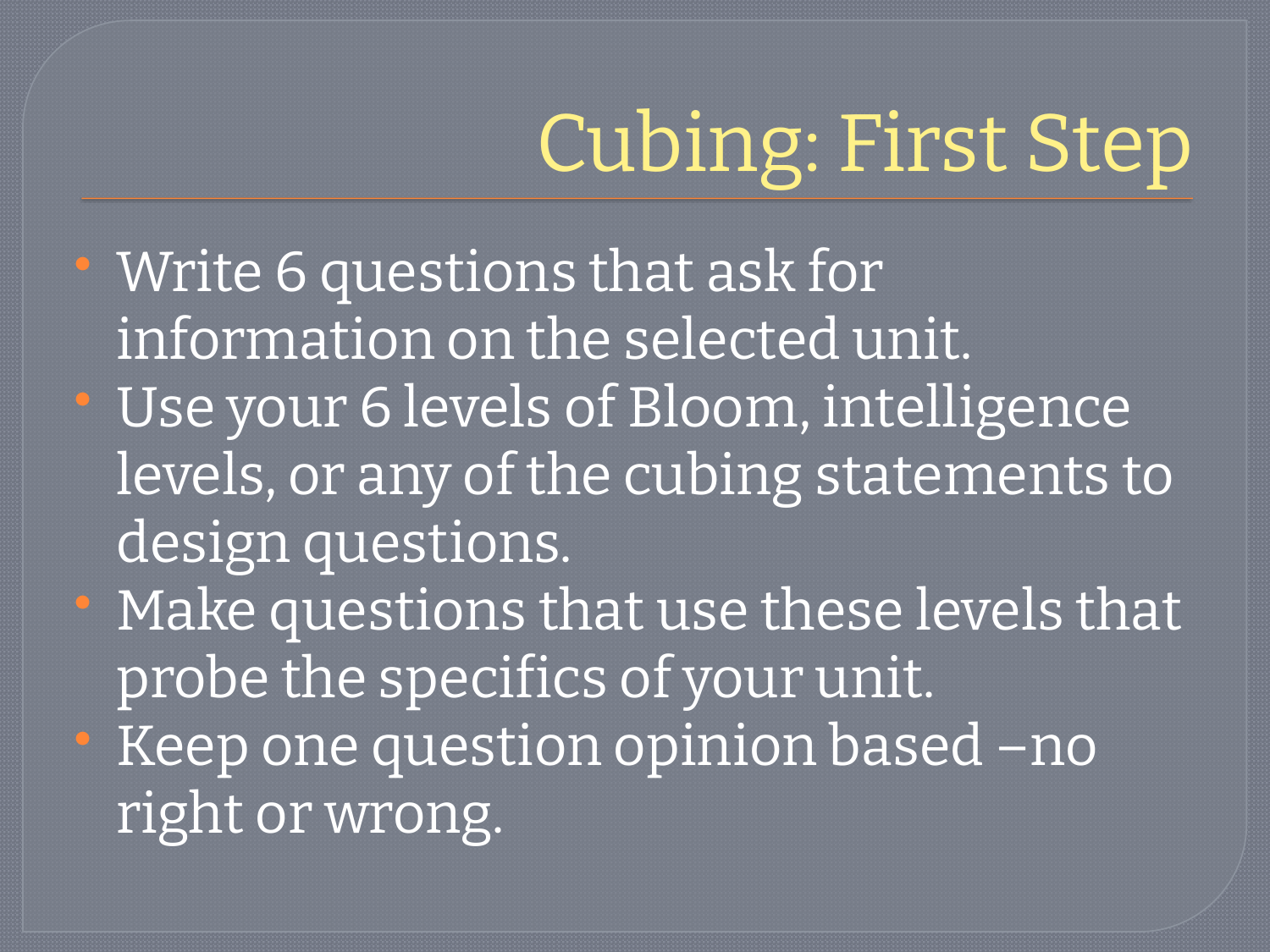

# Cubing: First Step
Write 6 questions that ask for information on the selected unit.
Use your 6 levels of Bloom, intelligence levels, or any of the cubing statements to design questions.
Make questions that use these levels that probe the specifics of your unit.
Keep one question opinion based –no right or wrong.